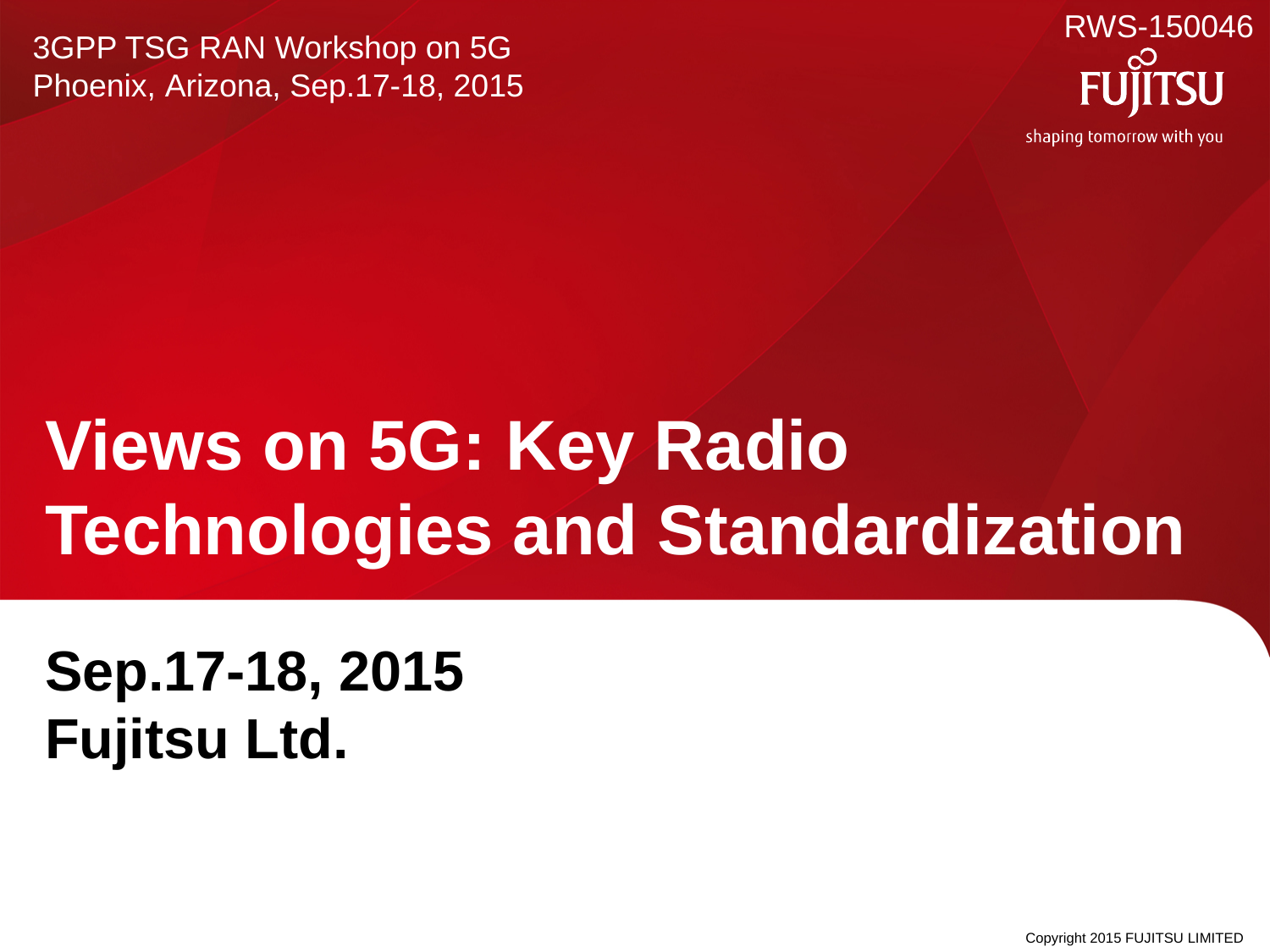

RWS-150046
3GPP TSG RAN Workshop on 5G
Phoenix, Arizona, Sep.17-18, 2015
# Views on 5G: Key Radio Technologies and Standardization
Sep.17-18, 2015
Fujitsu Ltd.
Copyright 2015 FUJITSU LIMITED